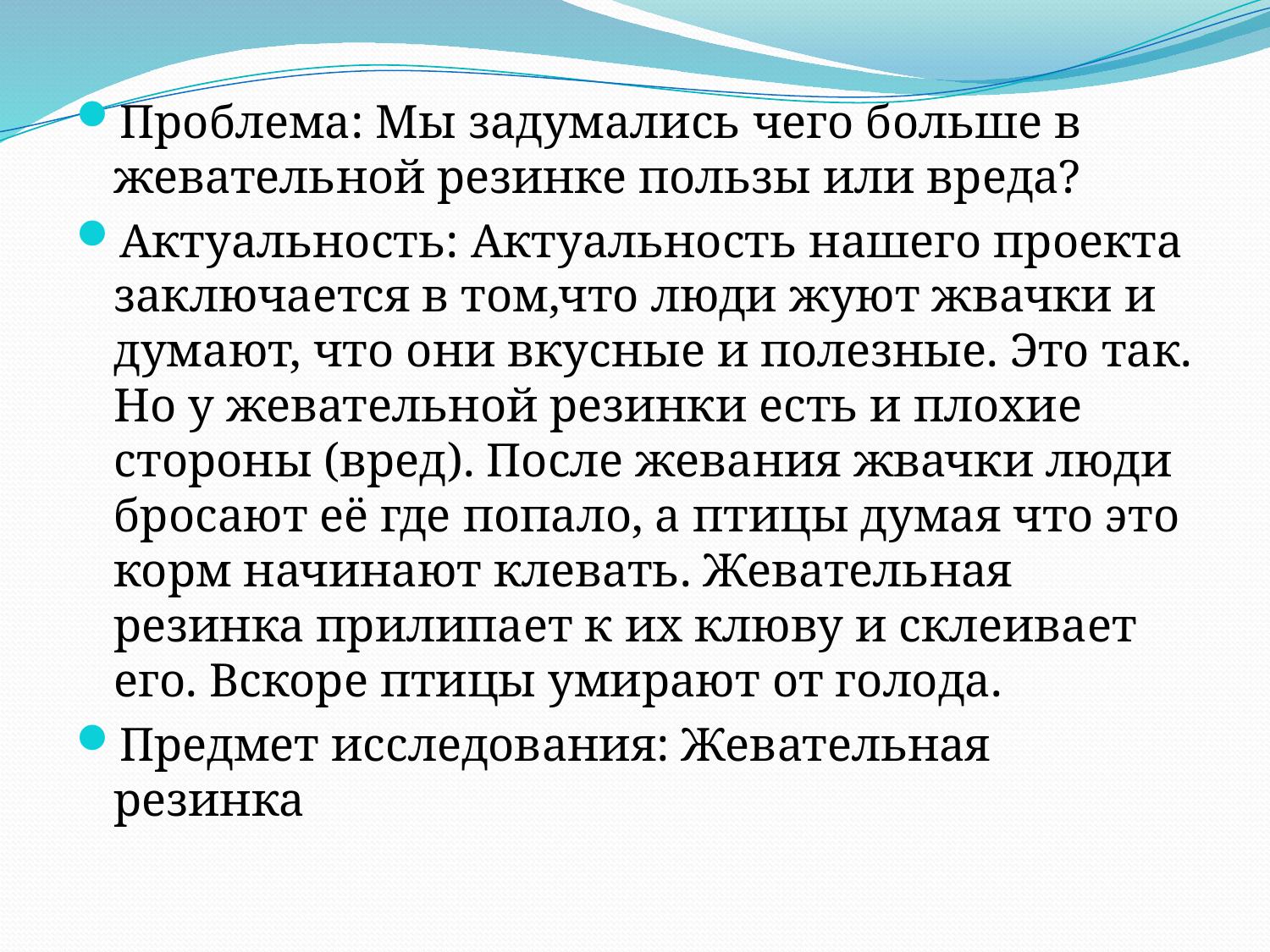

Проблема: Мы задумались чего больше в жевательной резинке пользы или вреда?
Актуальность: Актуальность нашего проекта заключается в том,что люди жуют жвачки и думают, что они вкусные и полезные. Это так. Но у жевательной резинки есть и плохие стороны (вред). После жевания жвачки люди бросают её где попало, а птицы думая что это корм начинают клевать. Жевательная резинка прилипает к их клюву и склеивает его. Вскоре птицы умирают от голода.
Предмет исследования: Жевательная резинка